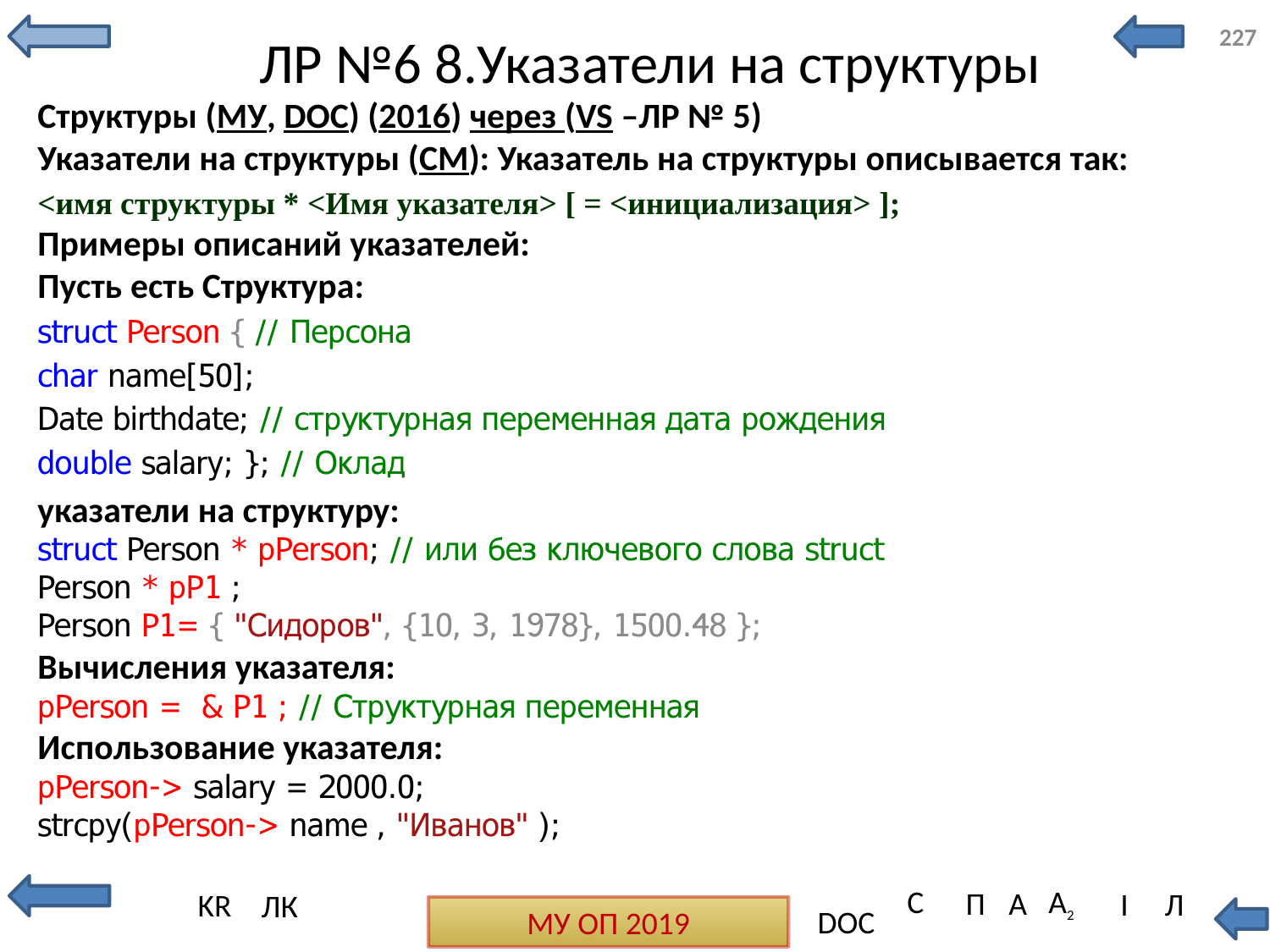

227
# ЛР №6 8.Указатели на структуры
Структуры (МУ, DOC) (2016) через (VS –ЛР № 5)
Указатели на структуры (СМ): Указатель на структуры описывается так:
<имя структуры * <Имя указателя> [ = <инициализация> ];
Примеры описаний указателей:
Пусть есть Структура:
struct Person { // Персона
char name[50];
Date birthdate; // структурная переменная дата рождения
double salary; }; // Оклад
указатели на структуру:
struct Person * pPerson; // или без ключевого слова struct
Person * pP1 ;
Person P1= { "Сидоров", {10, 3, 1978}, 1500.48 };
Вычисления указателя:
pPerson =  & P1 ; // Структурная переменная
Использование указателя:
pPerson-> salary = 2000.0;
strcpy(pPerson-> name , "Иванов" );